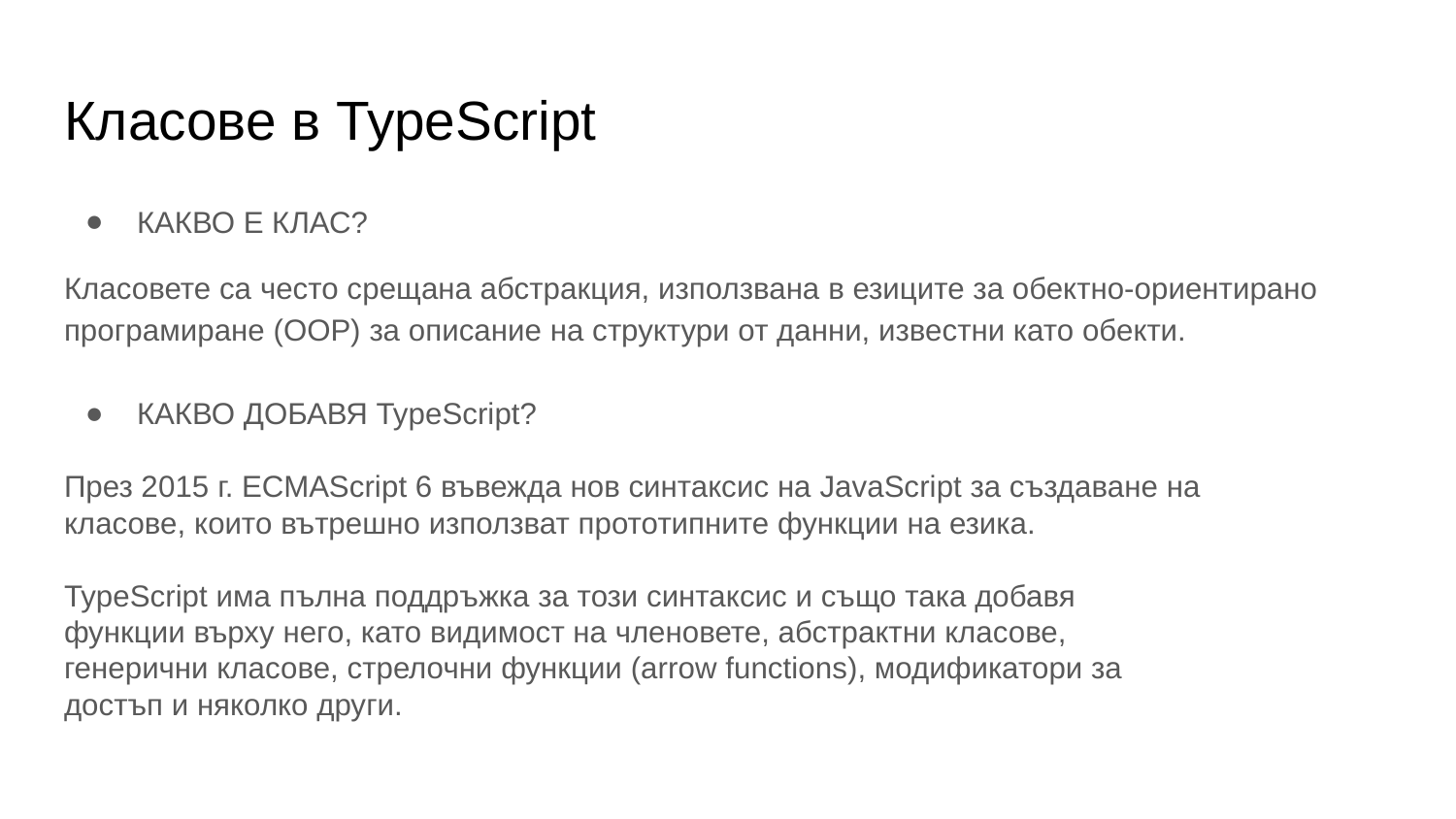

# Класове в TypeScript
КАКВО Е КЛАС?
Класовете са често срещана абстракция, използвана в езиците за обектно-ориентирано програмиране (OOP) за описание на структури от данни, известни като обекти.
КАКВО ДОБАВЯ TypeScript?

През 2015 г. ECMAScript 6 въвежда нов синтаксис на JavaScript за създаване на класове, които вътрешно използват прототипните функции на езика.

TypeScript има пълна поддръжка за този синтаксис и също така добавя функции върху него, като видимост на членовете, абстрактни класове, генерични класове, стрелочни функции (arrow functions), модификатори за достъп и няколко други.